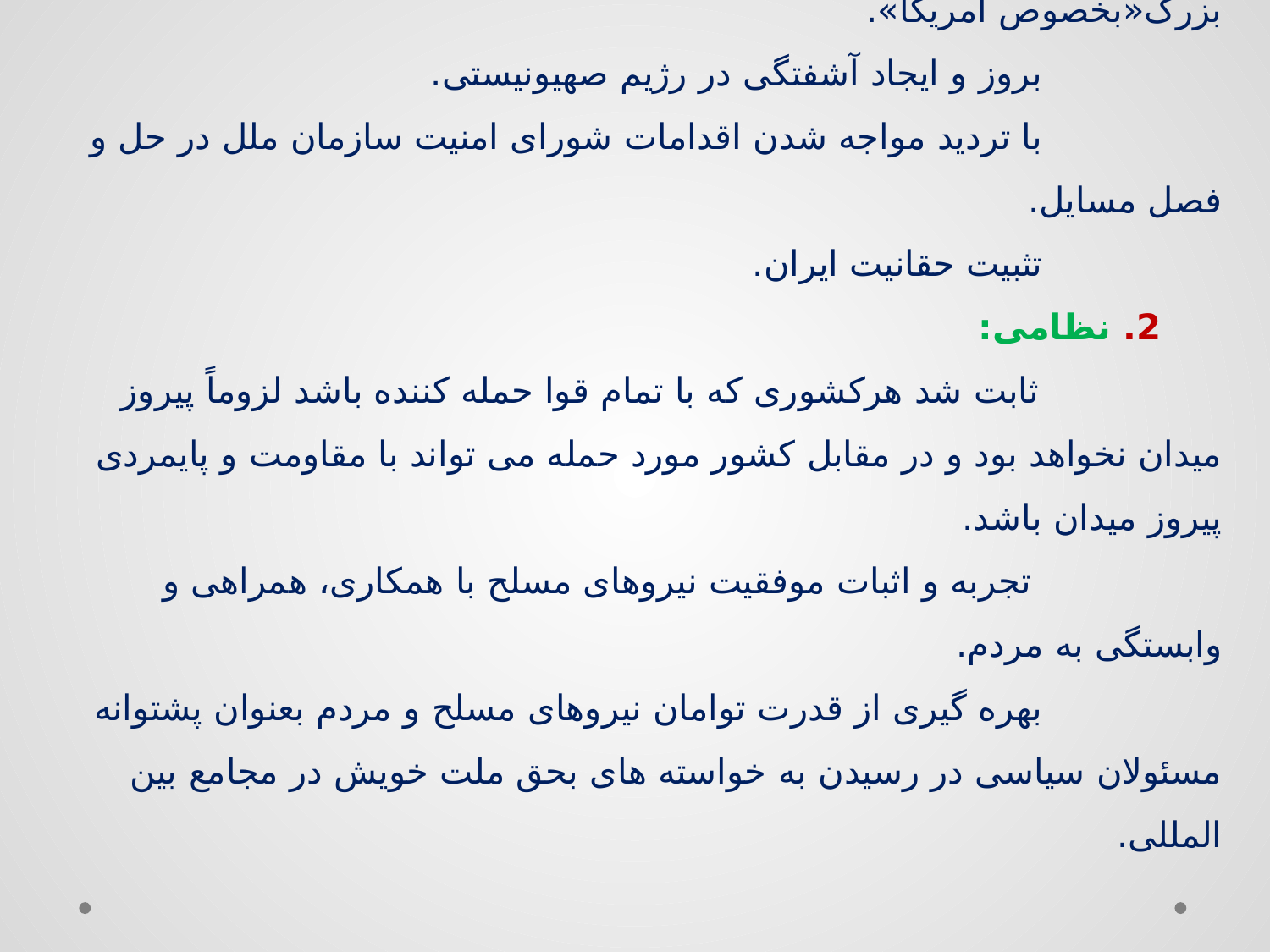

# الف) عرصه های خارجی 1. سیاسی : تثبیت و اقتدار جمهوری اسلامی ایران و قطع چشم طمع جهانخواران و بدخواهان از ایران. با تردید مواجه شدن ابهت و شکست ناپذیری کشورهای بزرگ«بخصوص امریکا». بروز و ایجاد آشفتگی در رژیم صهیونیستی. با تردید مواجه شدن اقدامات شورای امنیت سازمان ملل در حل و فصل مسایل. تثبیت حقانیت ایران. 2. نظامی: ثابت شد هرکشوری که با تمام قوا حمله کننده باشد لزوماً پیروز میدان نخواهد بود و در مقابل کشور مورد حمله می تواند با مقاومت و پایمردی پیروز میدان باشد. تجربه و اثبات موفقیت نیروهای مسلح با همکاری، همراهی و وابستگی به مردم. بهره گیری از قدرت توامان نیروهای مسلح و مردم بعنوان پشتوانه مسئولان سیاسی در رسیدن به خواسته های بحق ملت خویش در مجامع بین المللی.